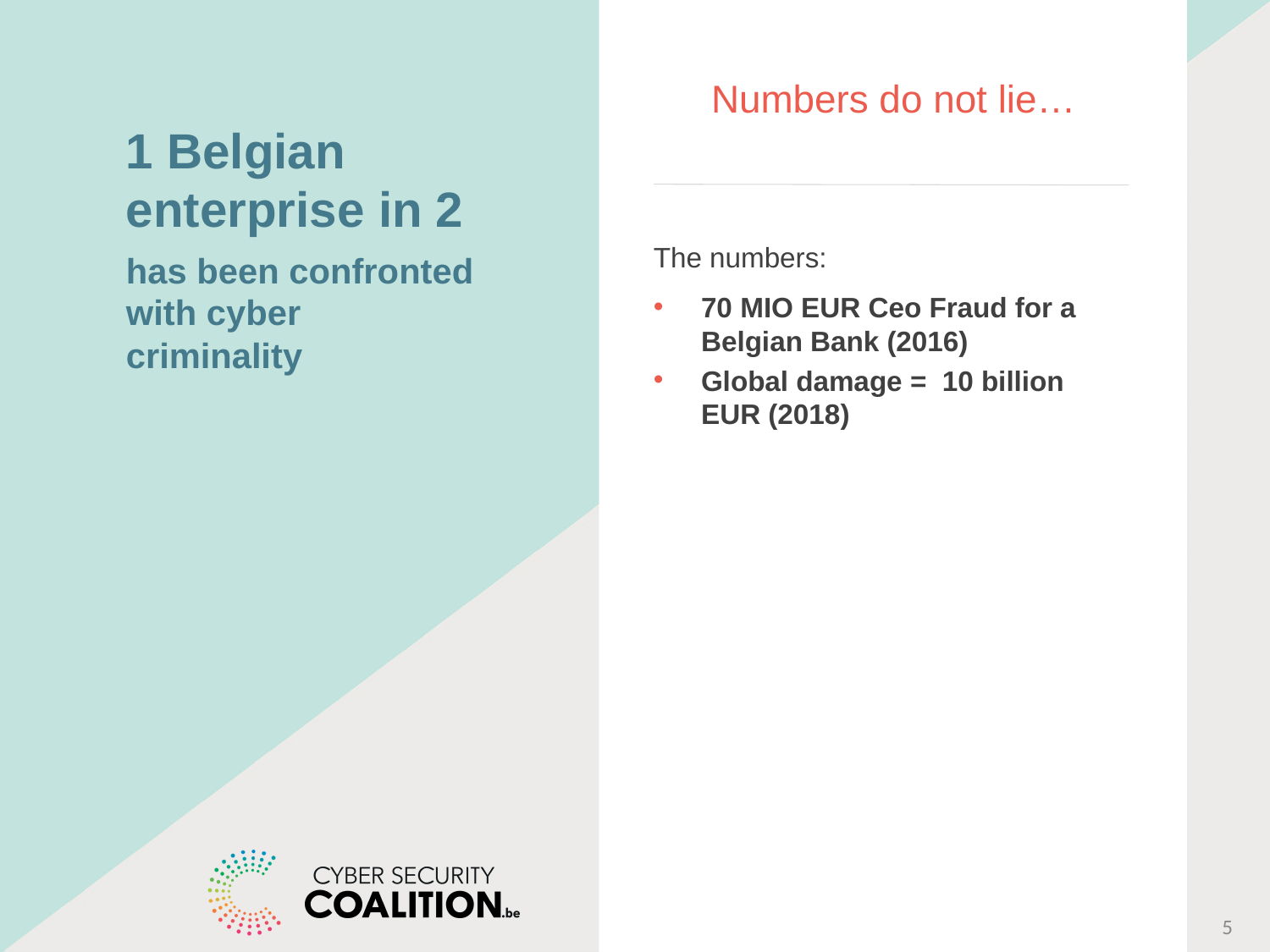

# Numbers do not lie…
1 Belgian enterprise in 2
has been confronted with cyber criminality
The numbers:
70 MIO EUR Ceo Fraud for a Belgian Bank (2016)
Global damage =  10 billion EUR (2018)

5